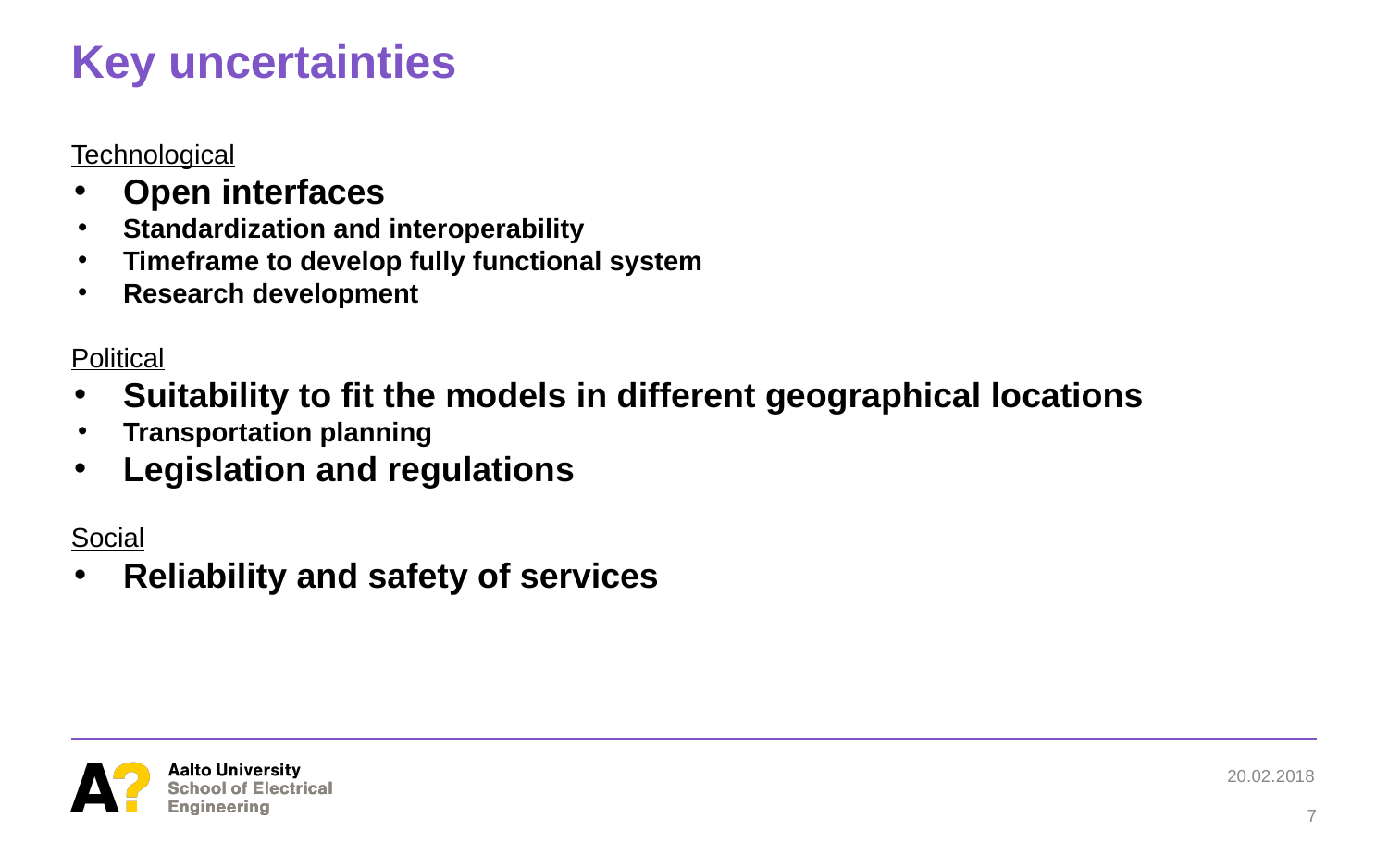

# Key uncertainties
Technological
Open interfaces
Standardization and interoperability
Timeframe to develop fully functional system
Research development

Political
Suitability to fit the models in different geographical locations
Transportation planning
Legislation and regulations

Social
Reliability and safety of services

20.02.2018
7